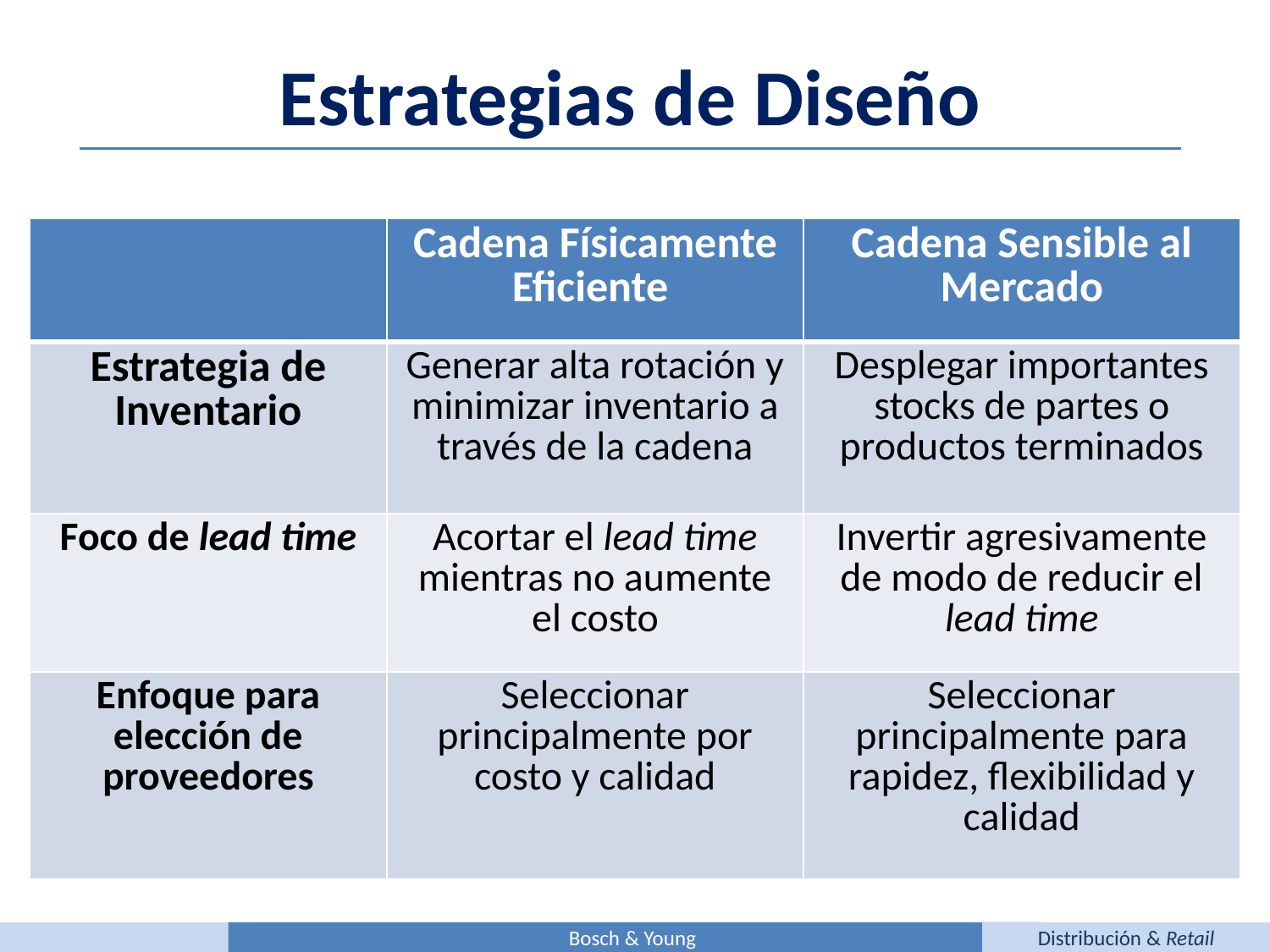

Estrategias de Diseño
|  | Cadena Físicamente Eficiente | Cadena Sensible al Mercado |
| --- | --- | --- |
| Estrategia de Inventario | Generar alta rotación y minimizar inventario a través de la cadena | Desplegar importantes stocks de partes o productos terminados |
| Foco de lead time | Acortar el lead time mientras no aumente el costo | Invertir agresivamente de modo de reducir el lead time |
| Enfoque para elección de proveedores | Seleccionar principalmente por costo y calidad | Seleccionar principalmente para rapidez, flexibilidad y calidad |

Bosch & Young
Distribución & Retail